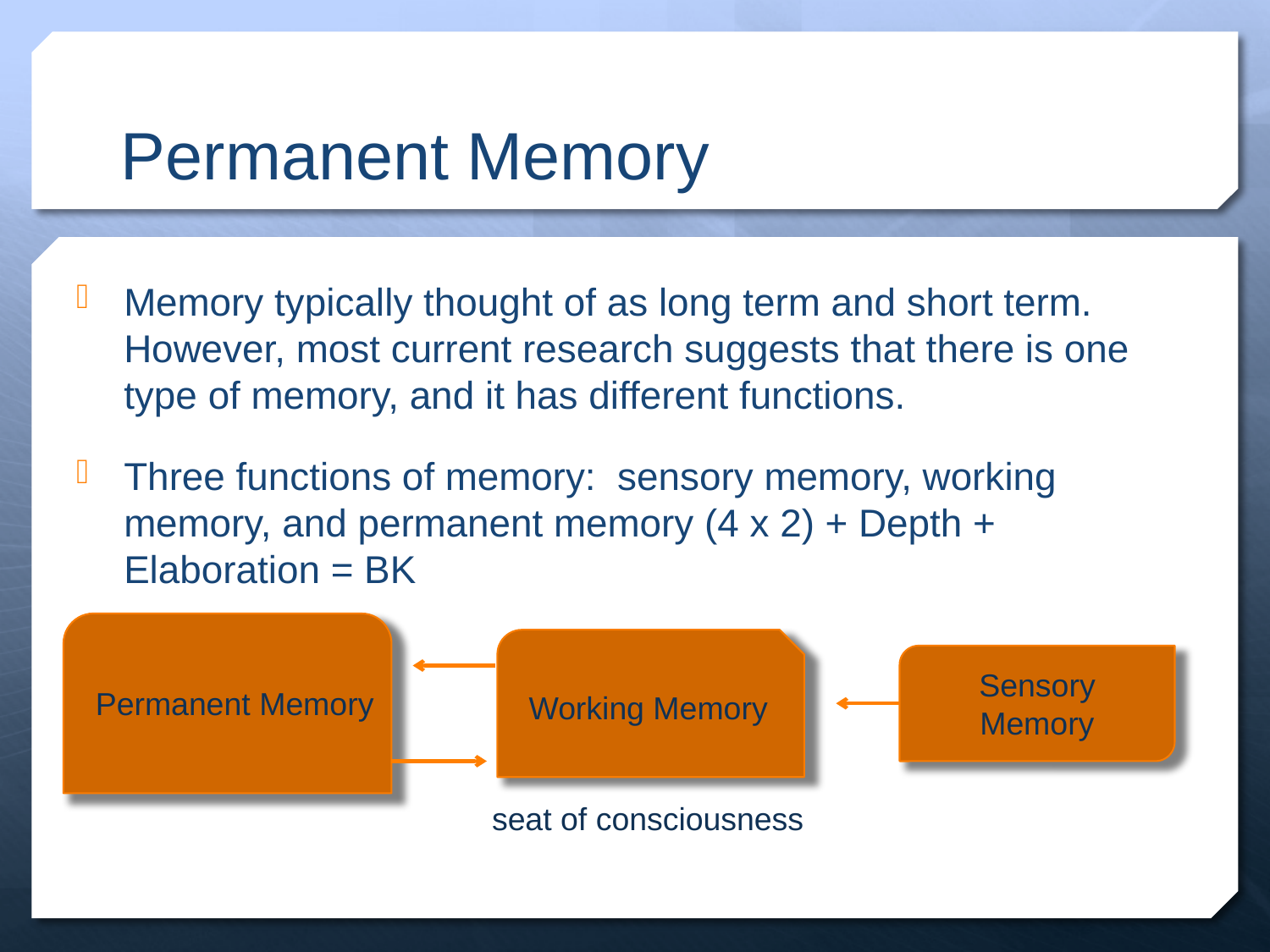

# Permanent Memory
Memory typically thought of as long term and short term. However, most current research suggests that there is one type of memory, and it has different functions.
Three functions of memory:  sensory memory, working memory, and permanent memory (4 x 2) + Depth + Elaboration = BK

Working Memory
Sensory Memory
Permanent Memory
seat of consciousness